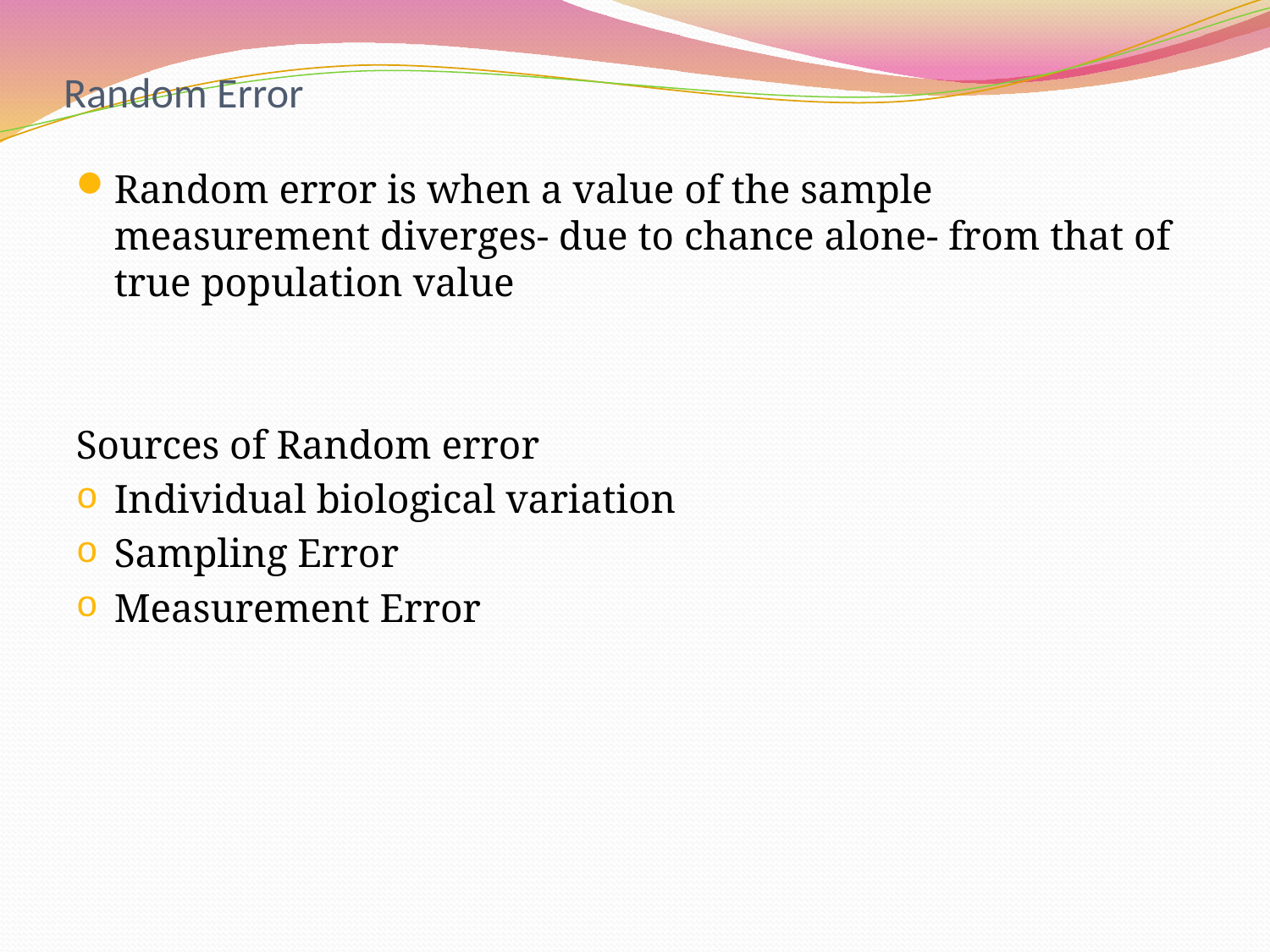

# Random Error
Random error is when a value of the sample measurement diverges- due to chance alone- from that of true population value

Sources of Random error
Individual biological variation
Sampling Error
Measurement Error